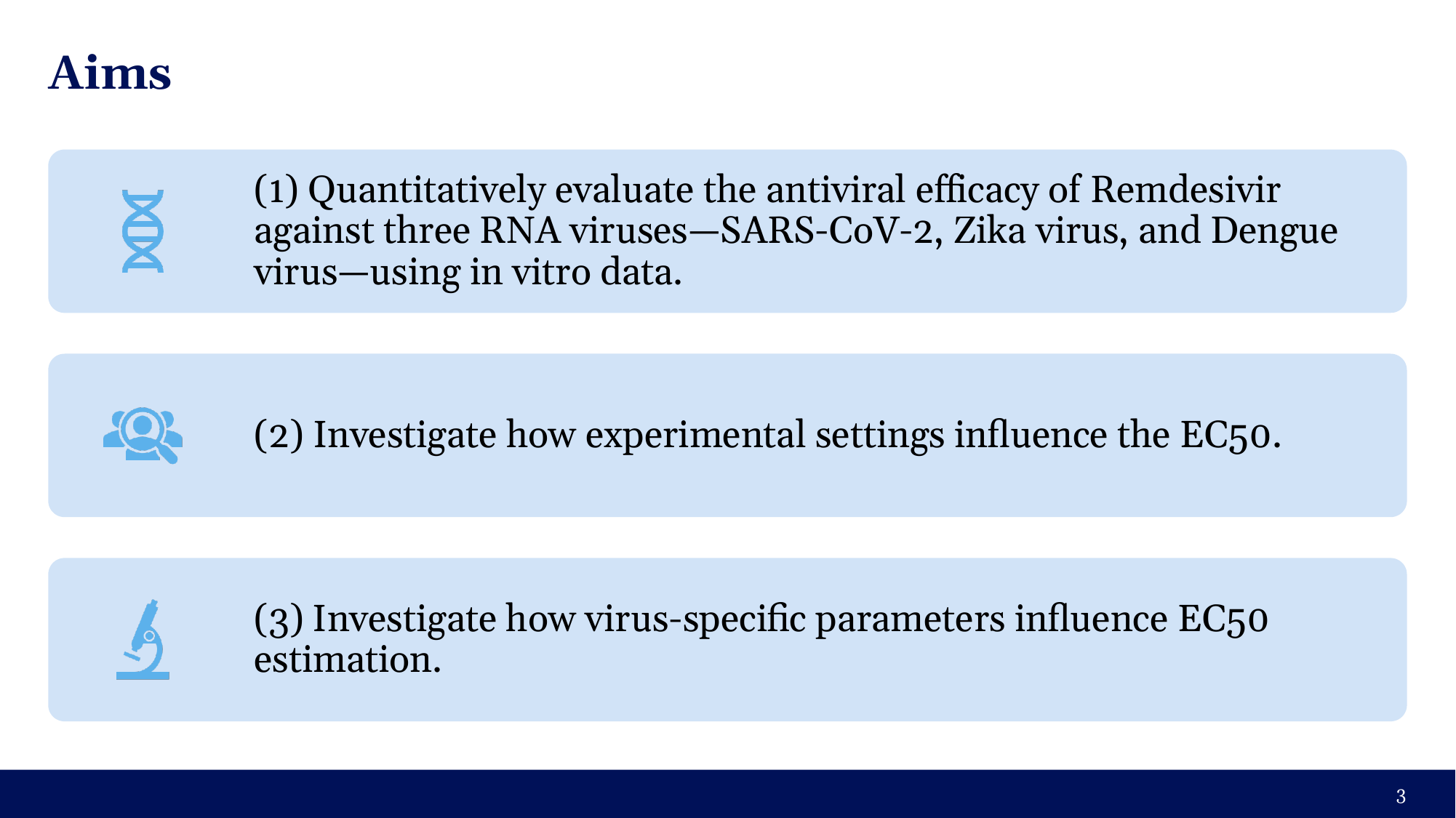

# Aims
(1) Quantitatively evaluate the antiviral efficacy of Remdesivir against three RNA viruses—SARS-CoV-2, Zika virus, and Dengue virus—using in vitro data.
(2) Investigate how experimental settings influence the EC50.
(3) Investigate how virus-specific parameters influence EC50 estimation.
3